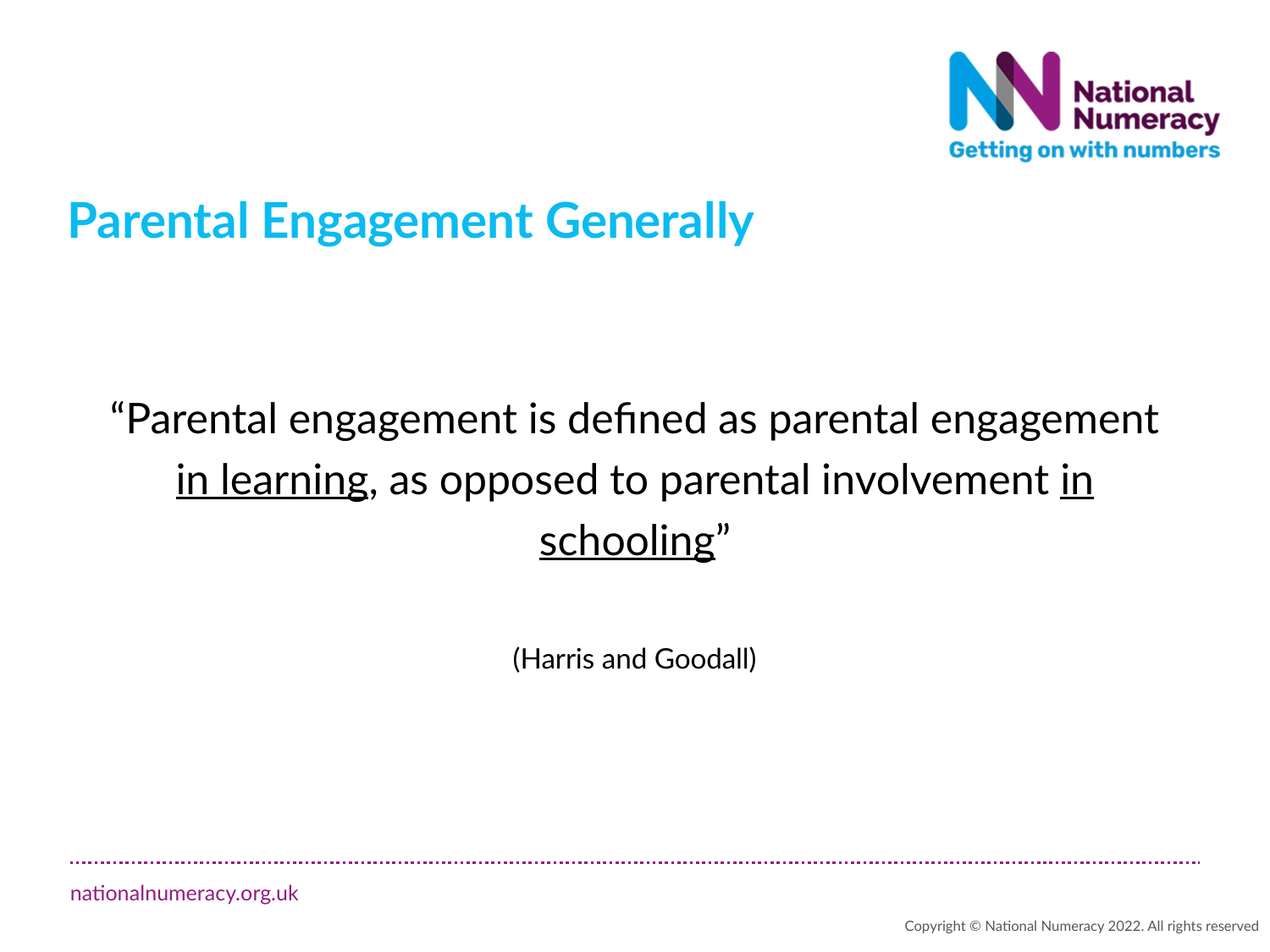

Parental Engagement Generally
“Parental engagement is defined as parental engagement in learning, as opposed to parental involvement in schooling”

(Harris and Goodall)

Copyright © National Numeracy 2022. All rights reserved